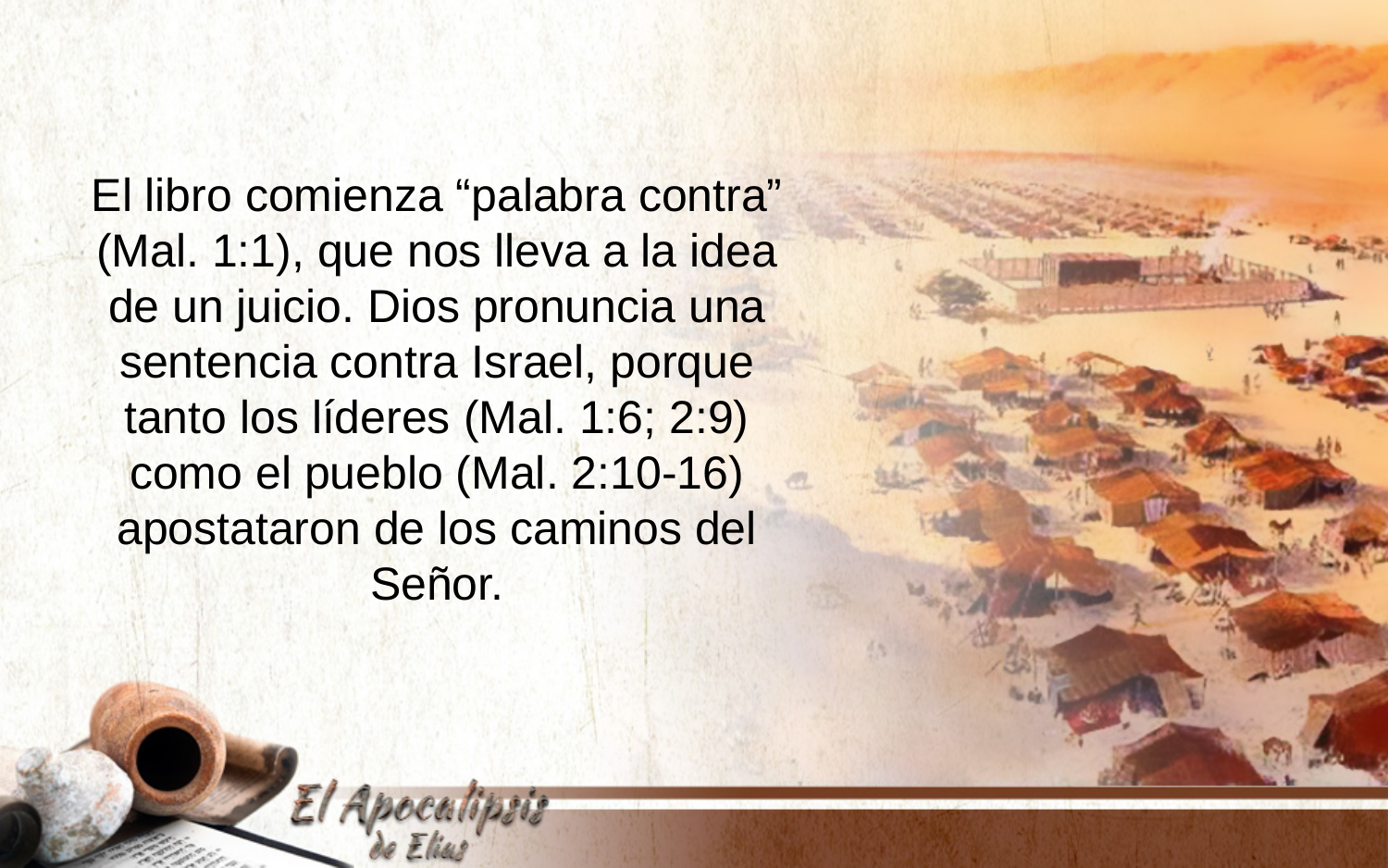

El libro comienza “palabra contra” (Mal. 1:1), que nos lleva a la idea
de un juicio. Dios pronuncia una sentencia contra Israel, porque tanto los líderes (Mal. 1:6; 2:9) como el pueblo (Mal. 2:10-16) apostataron de los caminos del Señor.